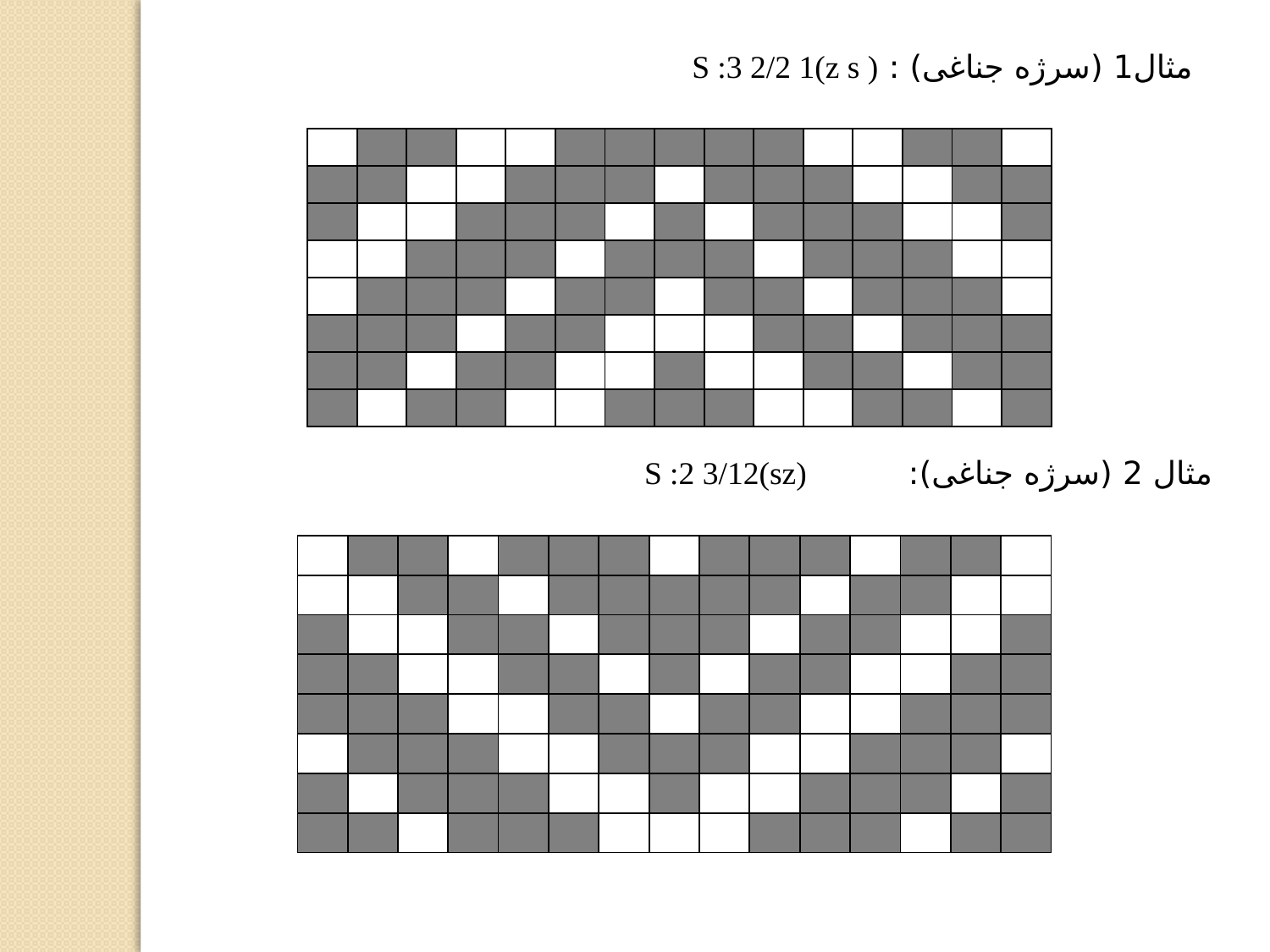

مثال1 (سرژه جناغی) : S :3 2/2 1(z s )
|  |  |  |  |  |  |  |  |  |  |  |  |  |  |  |
| --- | --- | --- | --- | --- | --- | --- | --- | --- | --- | --- | --- | --- | --- | --- |
|  |  |  |  |  |  |  |  |  |  |  |  |  |  |  |
|  |  |  |  |  |  |  |  |  |  |  |  |  |  |  |
|  |  |  |  |  |  |  |  |  |  |  |  |  |  |  |
|  |  |  |  |  |  |  |  |  |  |  |  |  |  |  |
|  |  |  |  |  |  |  |  |  |  |  |  |  |  |  |
|  |  |  |  |  |  |  |  |  |  |  |  |  |  |  |
|  |  |  |  |  |  |  |  |  |  |  |  |  |  |  |
مثال 2 (سرژه جناغی):          S :2 3/12(sz)
|  |  |  |  |  |  |  |  |  |  |  |  |  |  |  |
| --- | --- | --- | --- | --- | --- | --- | --- | --- | --- | --- | --- | --- | --- | --- |
|  |  |  |  |  |  |  |  |  |  |  |  |  |  |  |
|  |  |  |  |  |  |  |  |  |  |  |  |  |  |  |
|  |  |  |  |  |  |  |  |  |  |  |  |  |  |  |
|  |  |  |  |  |  |  |  |  |  |  |  |  |  |  |
|  |  |  |  |  |  |  |  |  |  |  |  |  |  |  |
|  |  |  |  |  |  |  |  |  |  |  |  |  |  |  |
|  |  |  |  |  |  |  |  |  |  |  |  |  |  |  |